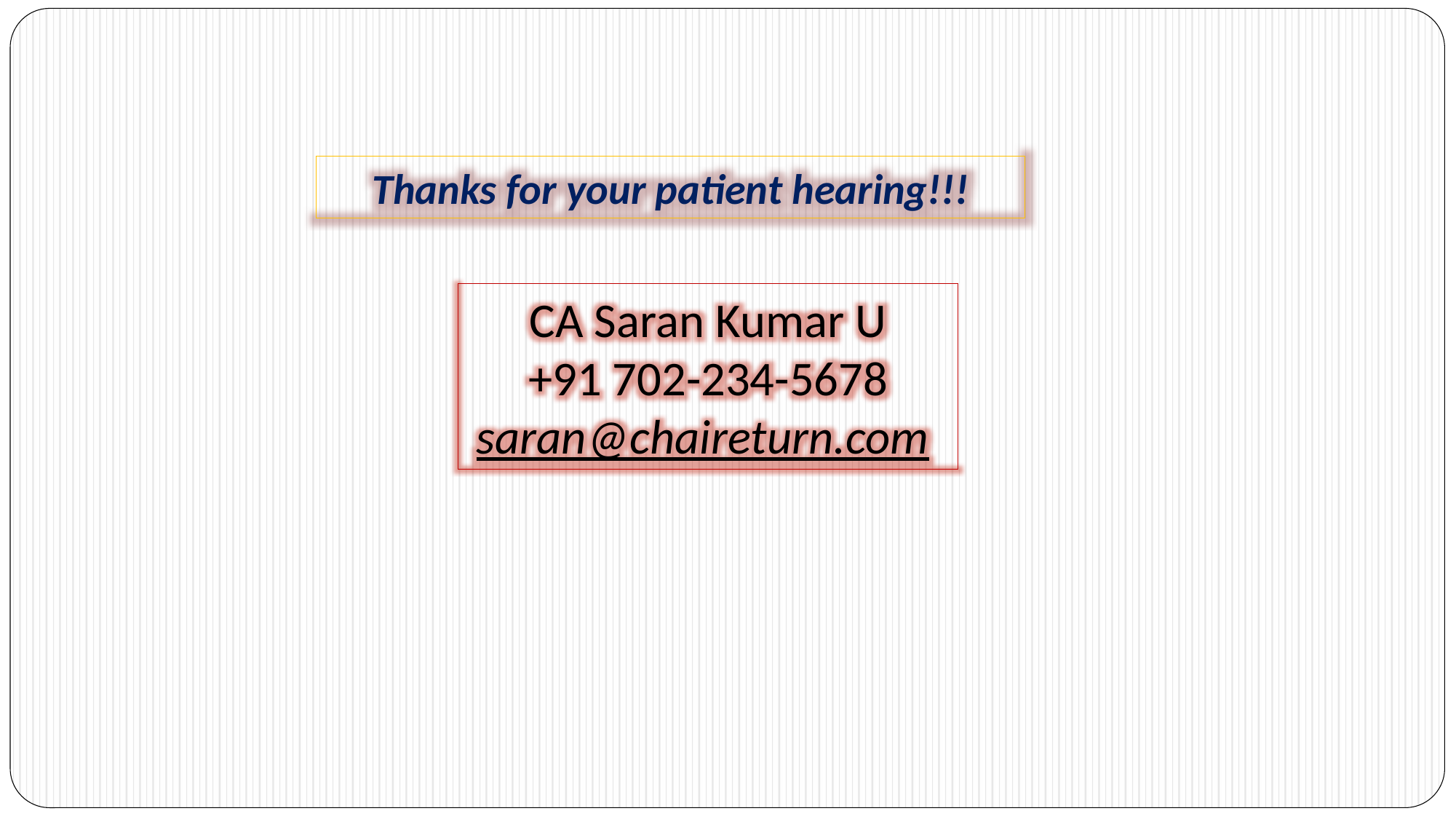

Thanks for your patient hearing!!!
CA Saran Kumar U
+91 702-234-5678
saran@chaireturn.com